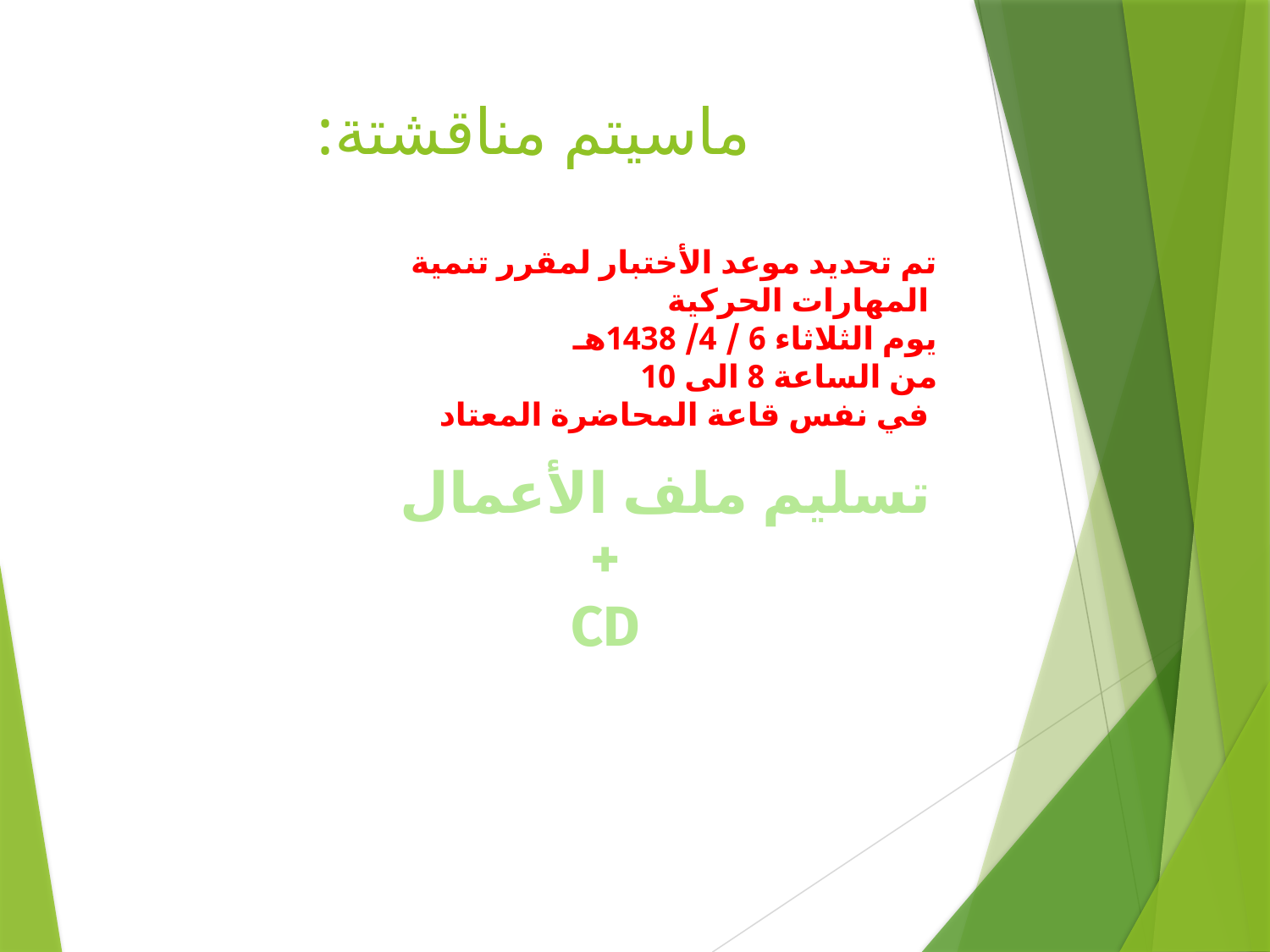

# ماسيتم مناقشتة:
تم تحديد موعد الأختبار لمقرر تنمية المهارات الحركية
يوم الثلاثاء 6 / 4/ 1438هـ
 من الساعة 8 الى 10
في نفس قاعة المحاضرة المعتاد
تسليم ملف الأعمال
+
CD